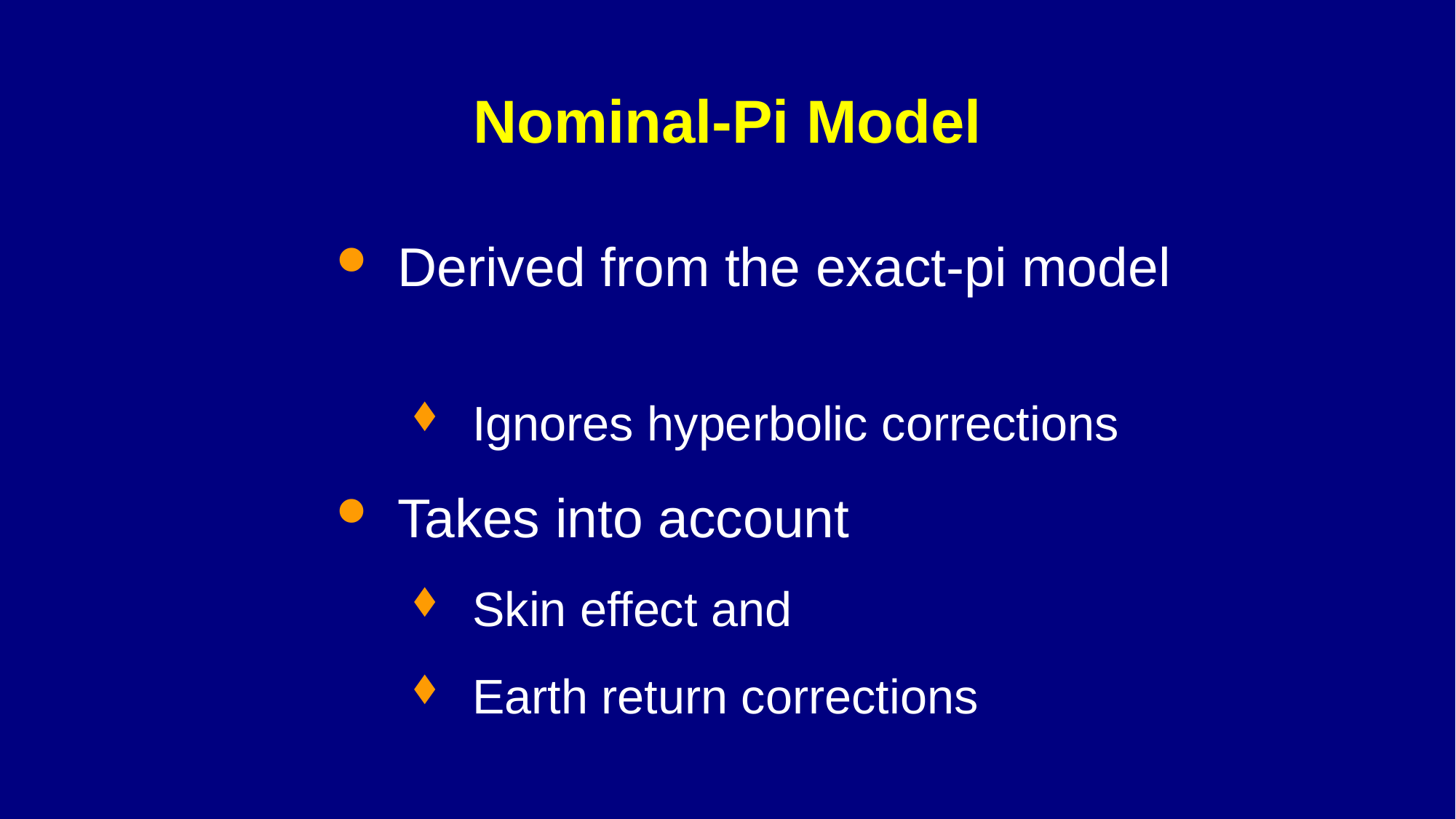

# Nominal-Pi Model
Derived from the exact-pi model
Ignores hyperbolic corrections
Takes into account
Skin effect and
Earth return corrections